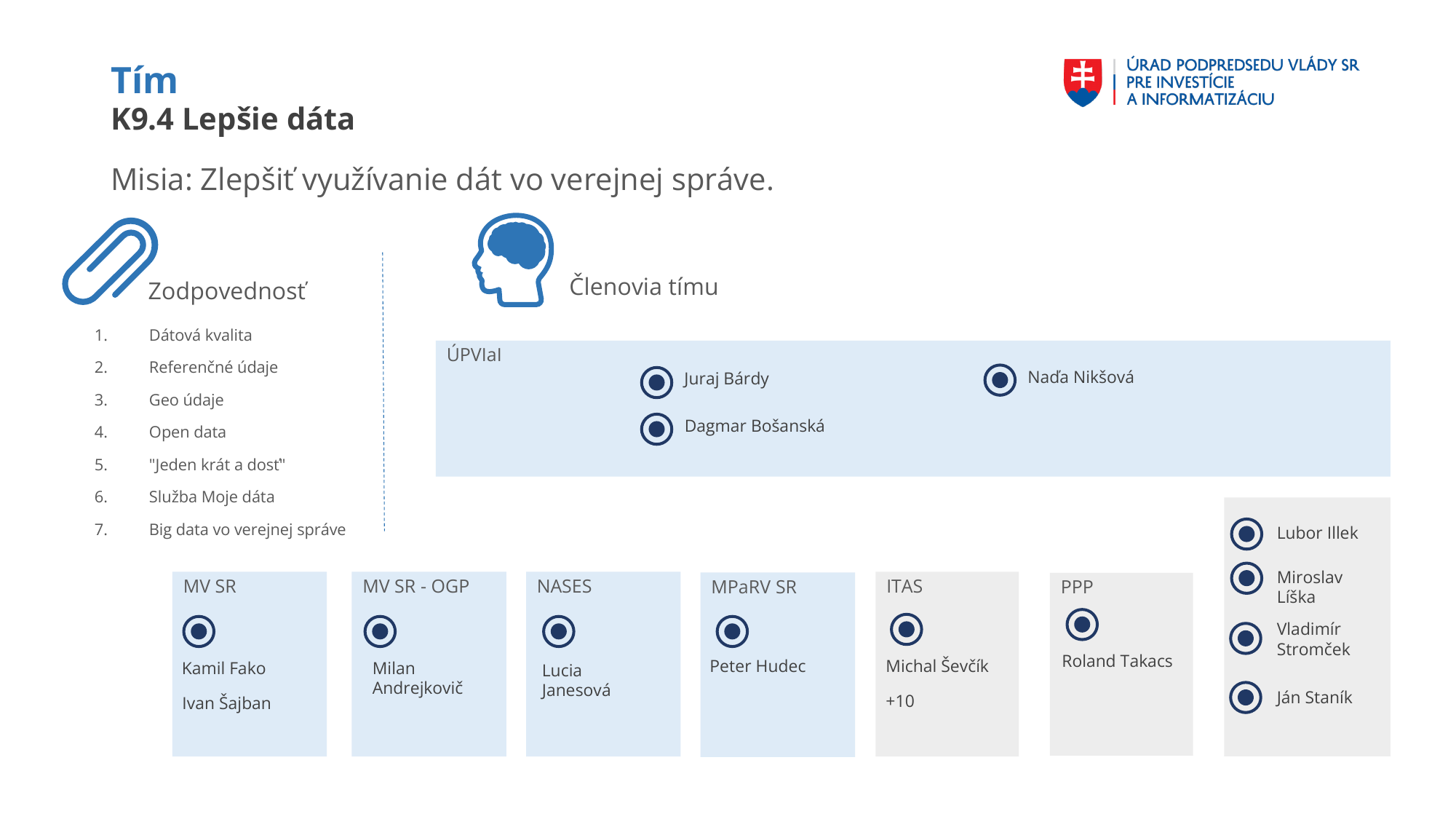

# Tím
K9.4 Lepšie dáta
Misia: Zlepšiť využívanie dát vo verejnej správe.

Členovia tímu
Zodpovednosť

Dátová kvalita
Referenčné údaje
Geo údaje
Open data
"Jeden krát a dosť"
Služba Moje dáta
Big data vo verejnej správe

ÚPVIaI
Naďa Nikšová
Juraj Bárdy

Dagmar Bošanská

Lubor Illek

Miroslav Líška

MV SR
MV SR - OGP
NASES
ITAS
MPaRV SR
PPP

Vladimír Stromček

Roland Takacs
Peter Hudec
Michal Ševčík
Kamil Fako
Milan Andrejkovič
Lucia Janesová

Ján Staník
+10
Ivan Šajban